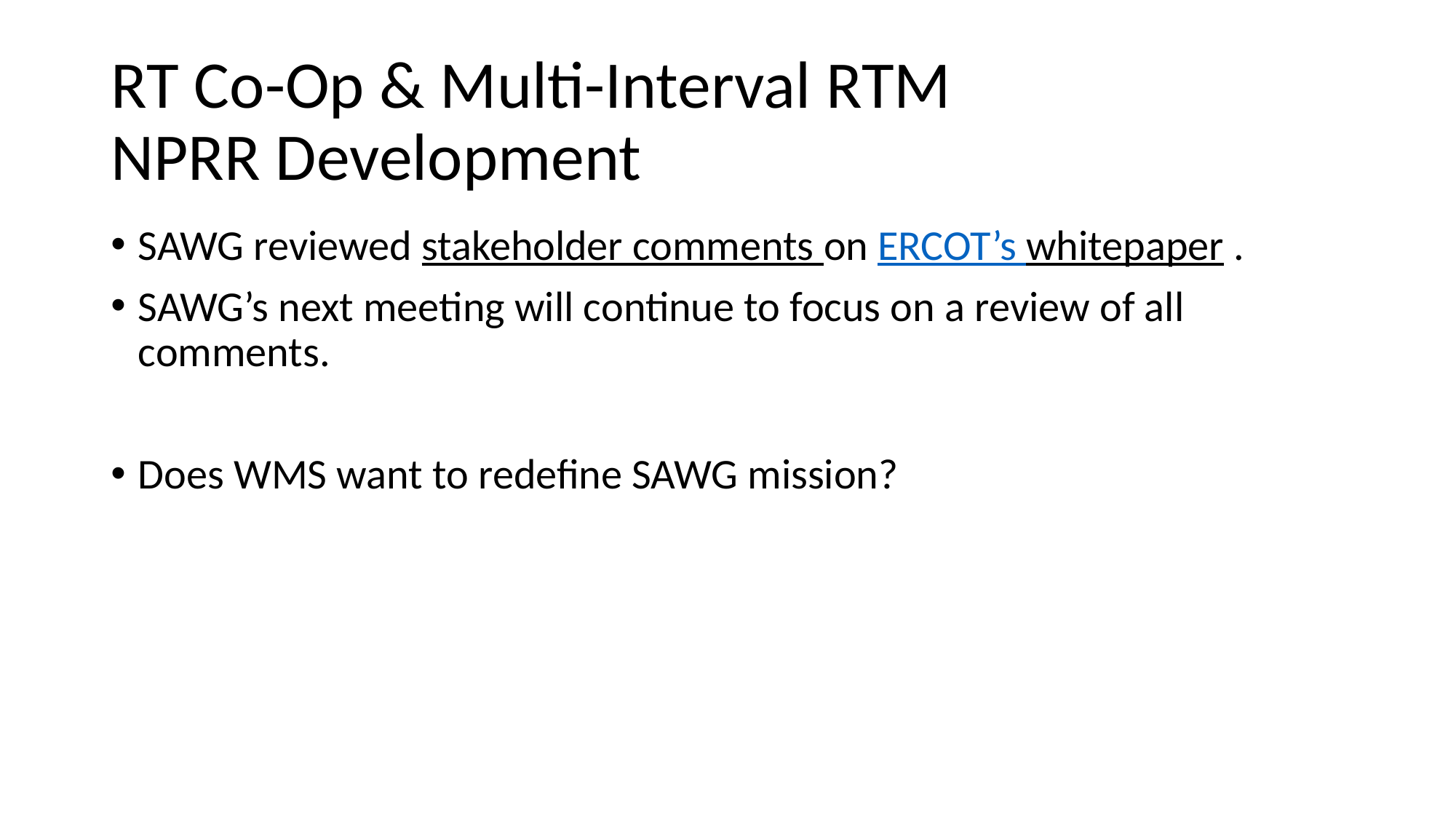

# RT Co-Op & Multi-Interval RTM NPRR Development
SAWG reviewed stakeholder comments on ERCOT’s whitepaper .
SAWG’s next meeting will continue to focus on a review of all comments.

Does WMS want to redefine SAWG mission?